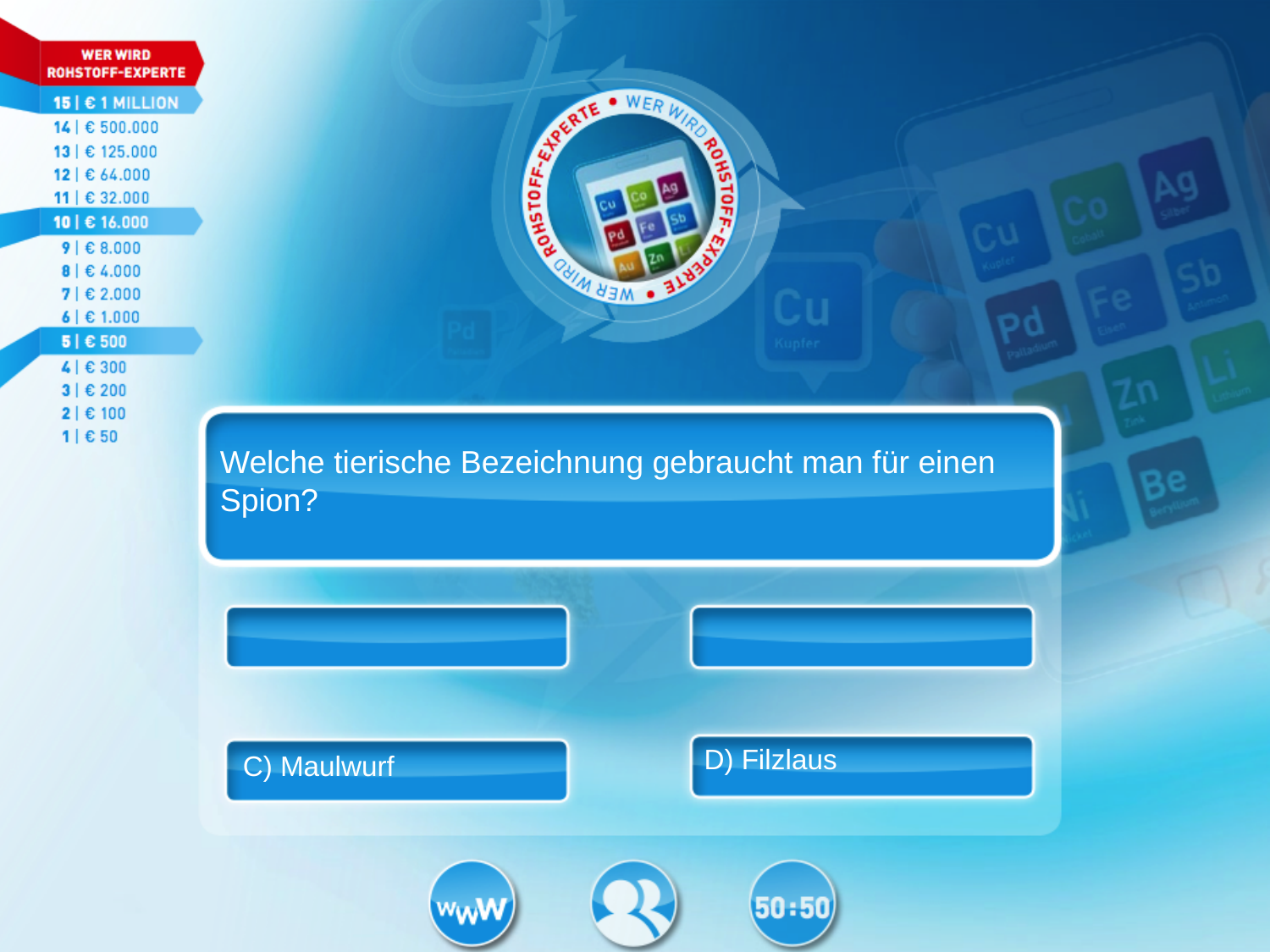

Welche tierische Bezeichnung gebraucht man für einen
Spion?
D) Filzlaus
C) Maulwurf